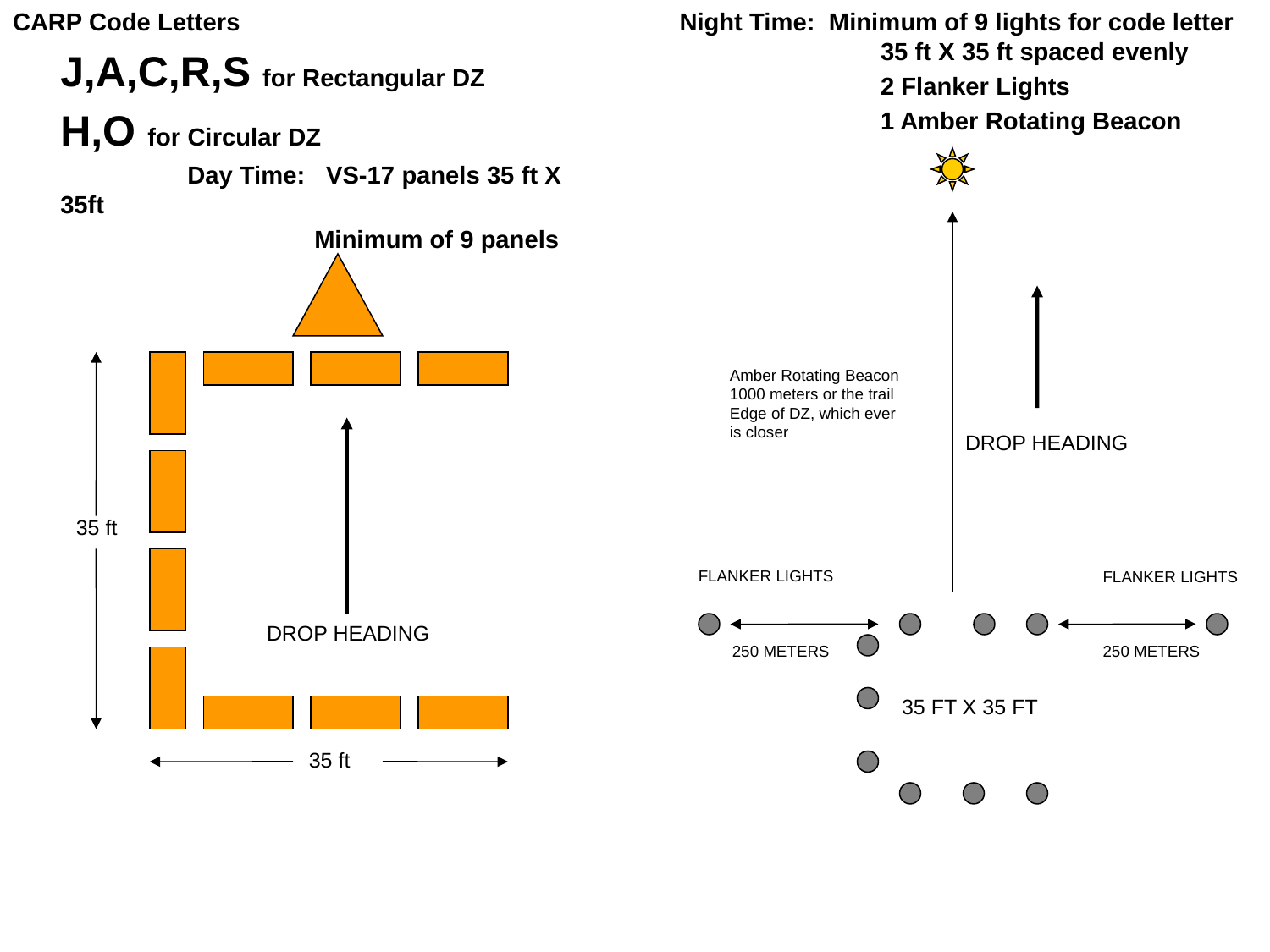

CARP Code Letters
	J,A,C,R,S for Rectangular DZ
	H,O for Circular DZ
		Day Time:   VS-17 panels 35 ft X 35ft
			Minimum of 9 panels

Night Time:  Minimum of 9 lights for code letter	35 ft X 35 ft spaced evenly
		2 Flanker Lights
		1 Amber Rotating Beacon

Amber Rotating Beacon
1000 meters or the trail
Edge of DZ, which ever
is closer

DROP HEADING
35 ft

FLANKER LIGHTS
FLANKER LIGHTS
DROP HEADING

250 METERS

250 METERS

35 FT X 35 FT
35 ft